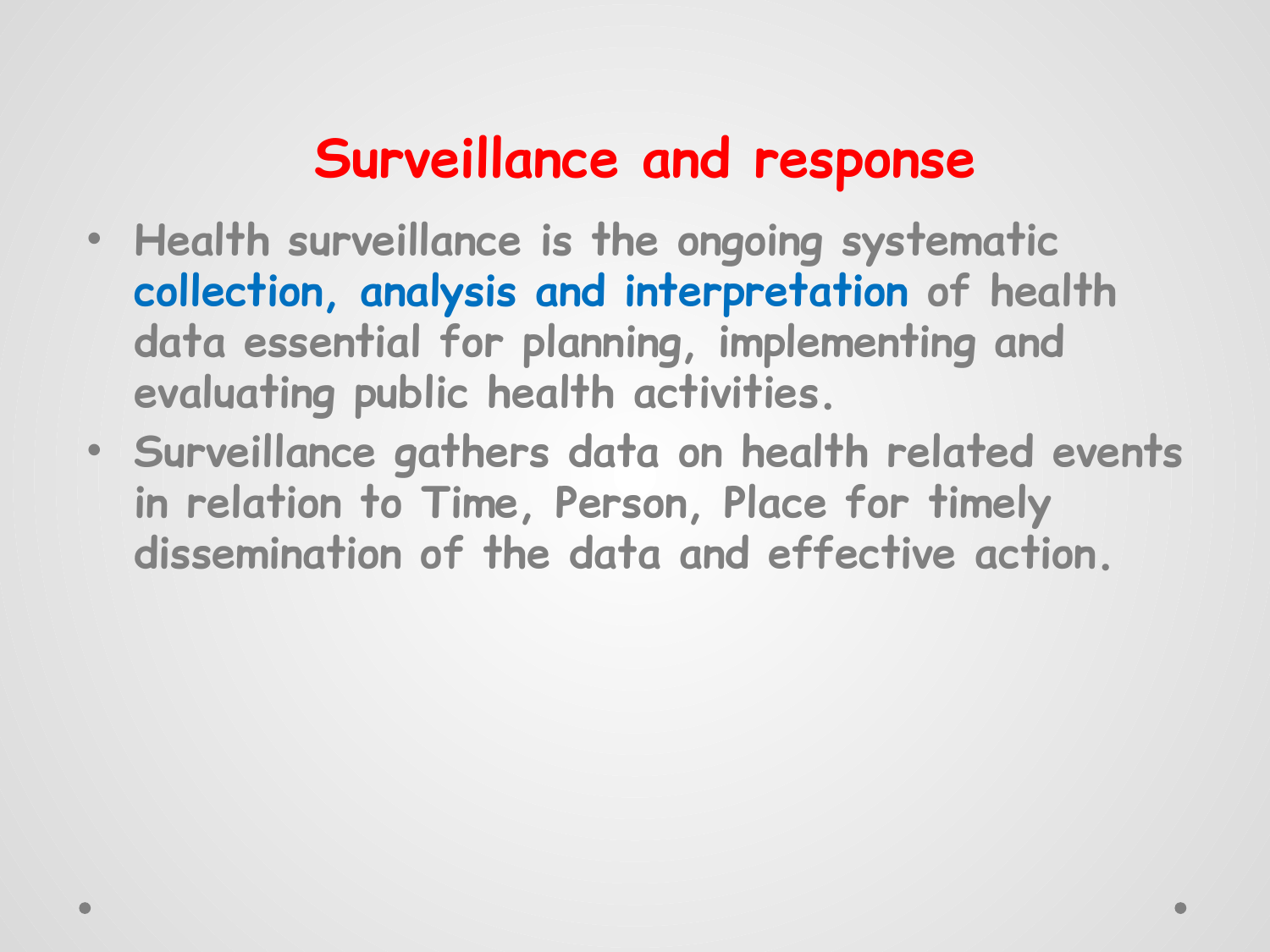

# Surveillance and response
Health surveillance is the ongoing systematic collection, analysis and interpretation of health data essential for planning, implementing and evaluating public health activities.
Surveillance gathers data on health related events in relation to Time, Person, Place for timely dissemination of the data and effective action.